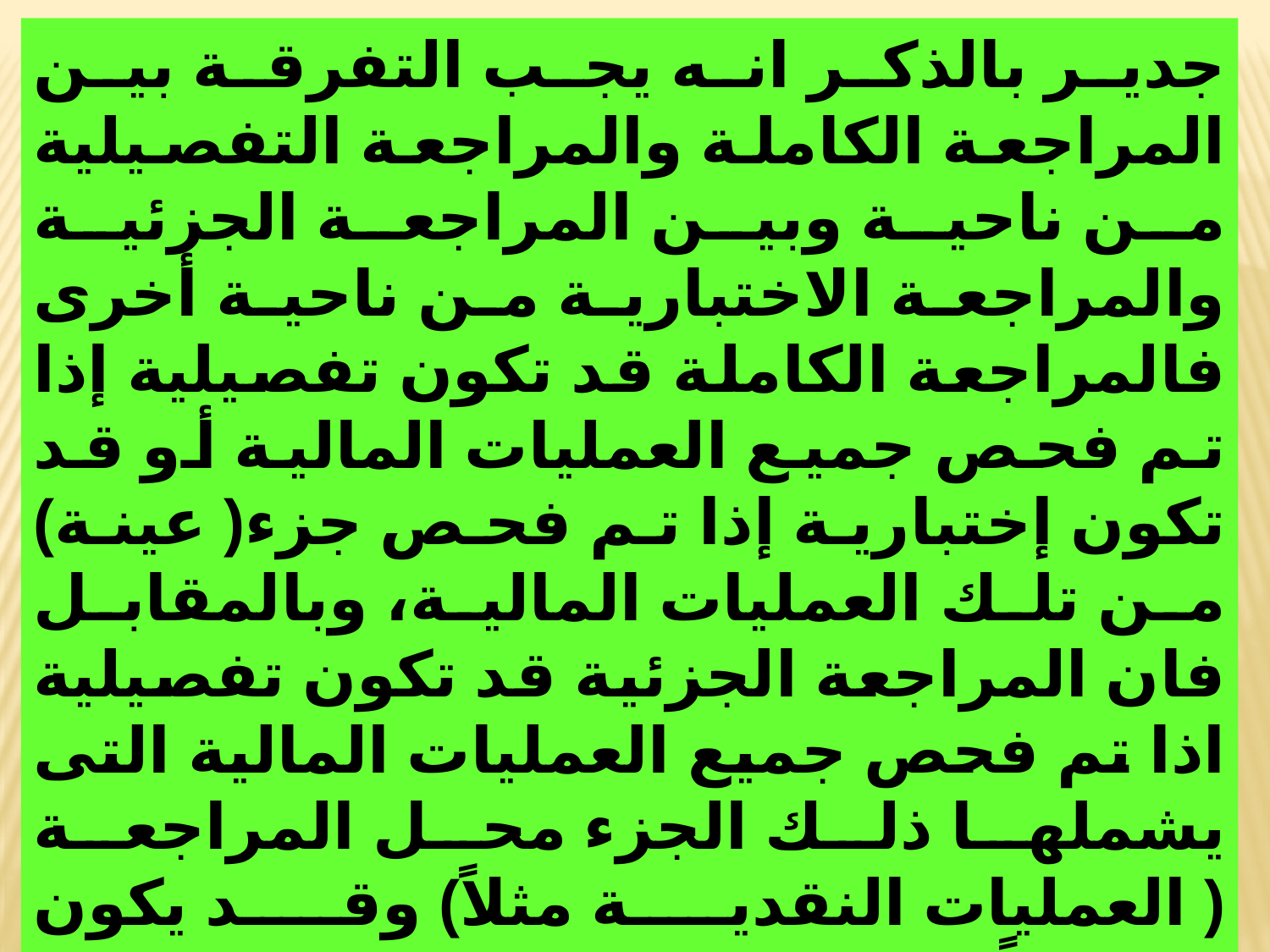

جدير بالذكر انه يجب التفرقة بين المراجعة الكاملة والمراجعة التفصيلية من ناحية وبين المراجعة الجزئية والمراجعة الاختبارية من ناحية أخرى فالمراجعة الكاملة قد تكون تفصيلية إذا تم فحص جميع العمليات المالية أو قد تكون إختبارية إذا تم فحص جزء( عينة) من تلك العمليات المالية، وبالمقابل فان المراجعة الجزئية قد تكون تفصيلية اذا تم فحص جميع العمليات المالية التى يشملها ذلك الجزء محل المراجعة ( العمليات النقدية مثلاً) وقد يكون اختبارياً اذا تم فحص عينة من مجموع مفردات ذلك الجزء